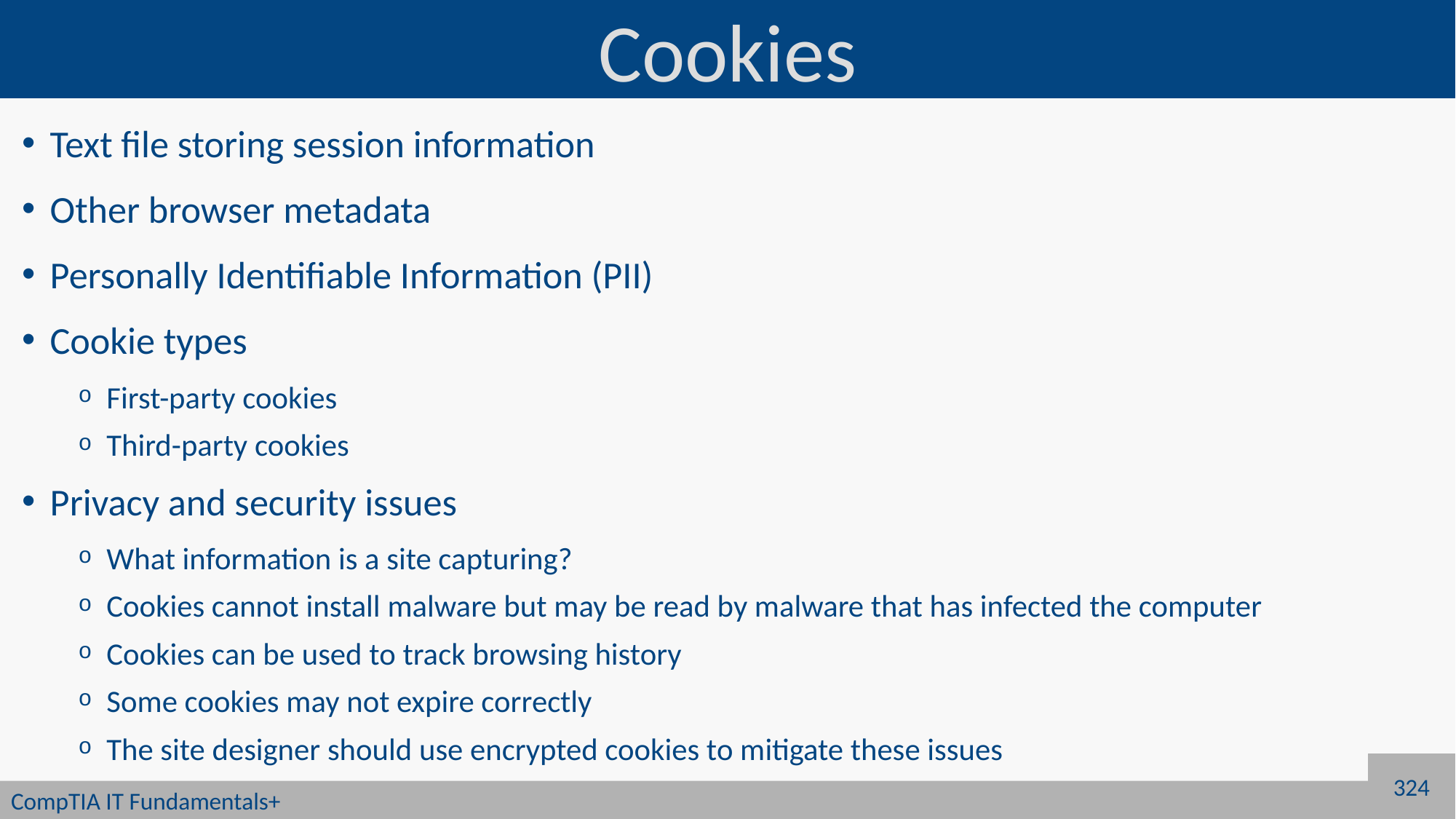

# Cookies
Text file storing session information
Other browser metadata
Personally Identifiable Information (PII)
Cookie types
First-party cookies
Third-party cookies
Privacy and security issues
What information is a site capturing?
Cookies cannot install malware but may be read by malware that has infected the computer
Cookies can be used to track browsing history
Some cookies may not expire correctly
The site designer should use encrypted cookies to mitigate these issues
324
CompTIA IT Fundamentals+